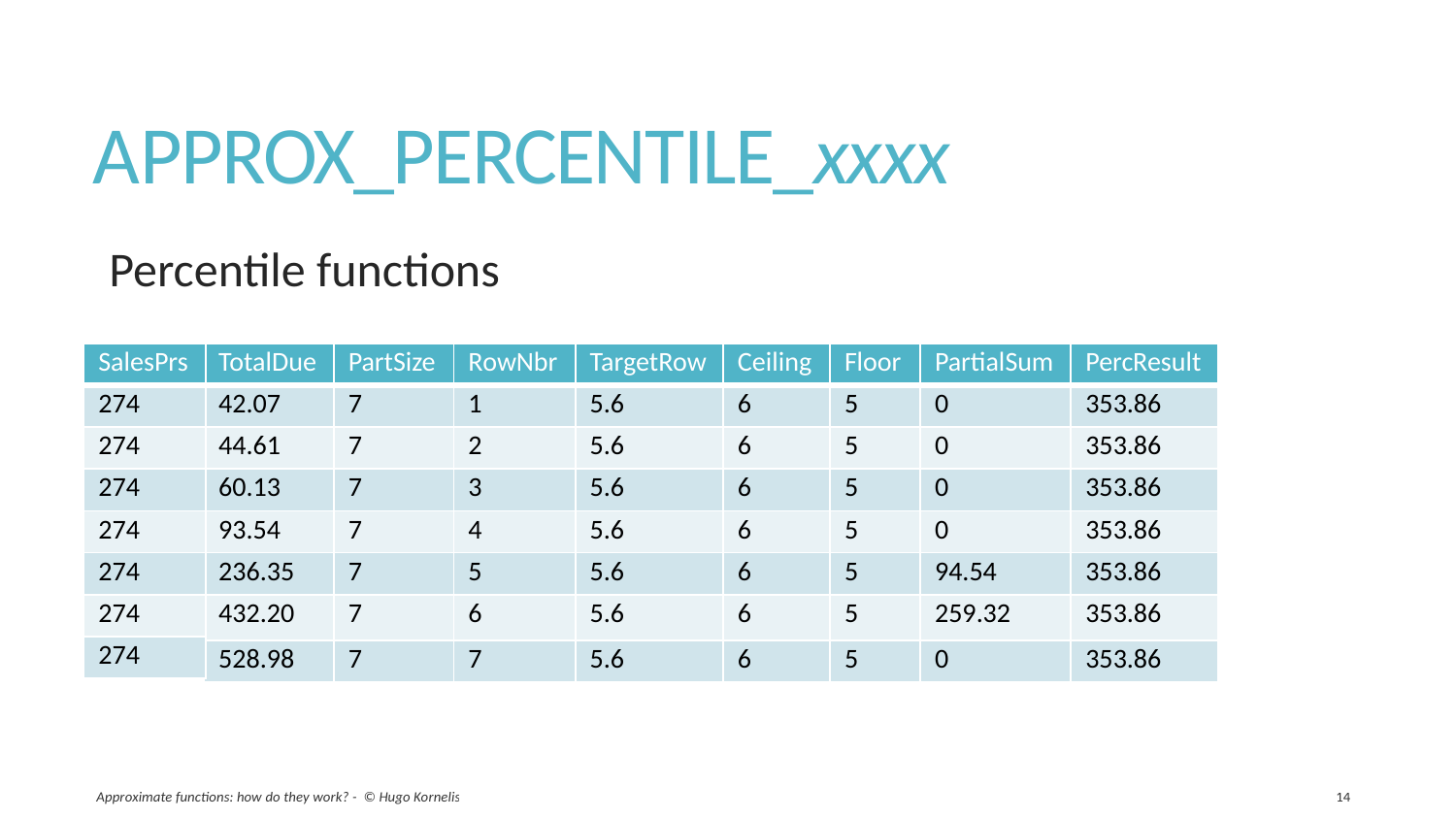

# APPROX_PERCENTILE_xxxx
Percentile functions

| SalesPrs |
| --- |
| 274 |
| 274 |
| 274 |
| 274 |
| 274 |
| 274 |
| 274 |
| TotalDue | PartSize | RowNbr | TargetRow |
| --- | --- | --- | --- |
| 42.07 | 7 | 1 | 5.6 |
| 44.61 | 7 | 2 | 5.6 |
| 60.13 | 7 | 3 | 5.6 |
| 93.54 | 7 | 4 | 5.6 |
| 236.35 | 7 | 5 | 5.6 |
| 432.20 | 7 | 6 | 5.6 |
| 528.98 | 7 | 7 | 5.6 |
| TotalDue | PartSize | RowNbr | TargetRow | Ceiling | Floor |
| --- | --- | --- | --- | --- | --- |
| 42.07 | 7 | 1 | 5.6 | 6 | 5 |
| 44.61 | 7 | 2 | 5.6 | 6 | 5 |
| 60.13 | 7 | 3 | 5.6 | 6 | 5 |
| 93.54 | 7 | 4 | 5.6 | 6 | 5 |
| 236.35 | 7 | 5 | 5.6 | 6 | 5 |
| 432.20 | 7 | 6 | 5.6 | 6 | 5 |
| 528.98 | 7 | 7 | 5.6 | 6 | 5 |
| TotalDue | PartSize | RowNbr | TargetRow | Ceiling | Floor | PartialSum |
| --- | --- | --- | --- | --- | --- | --- |
| 42.07 | 7 | 1 | 5.6 | 6 | 5 | 0 |
| 44.61 | 7 | 2 | 5.6 | 6 | 5 | 0 |
| 60.13 | 7 | 3 | 5.6 | 6 | 5 | 0 |
| 93.54 | 7 | 4 | 5.6 | 6 | 5 | 0 |
| 236.35 | 7 | 5 | 5.6 | 6 | 5 |  |
| 432.20 | 7 | 6 | 5.6 | 6 | 5 |  |
| 528.98 | 7 | 7 | 5.6 | 6 | 5 | 0 |
| TotalDue | PartSize | RowNbr | TargetRow | Ceiling | Floor | PartialSum |
| --- | --- | --- | --- | --- | --- | --- |
| 42.07 | 7 | 1 | 5.6 | 6 | 5 | 0 |
| 44.61 | 7 | 2 | 5.6 | 6 | 5 | 0 |
| 60.13 | 7 | 3 | 5.6 | 6 | 5 | 0 |
| 93.54 | 7 | 4 | 5.6 | 6 | 5 | 0 |
| 236.35 | 7 | 5 | 5.6 | 6 | 5 | 94.54 |
| 432.20 | 7 | 6 | 5.6 | 6 | 5 |  |
| 528.98 | 7 | 7 | 5.6 | 6 | 5 | 0 |
| TotalDue | PartSize | RowNbr | TargetRow | Ceiling | Floor | PartialSum |
| --- | --- | --- | --- | --- | --- | --- |
| 42.07 | 7 | 1 | 5.6 | 6 | 5 | 0 |
| 44.61 | 7 | 2 | 5.6 | 6 | 5 | 0 |
| 60.13 | 7 | 3 | 5.6 | 6 | 5 | 0 |
| 93.54 | 7 | 4 | 5.6 | 6 | 5 | 0 |
| 236.35 | 7 | 5 | 5.6 | 6 | 5 | 94.54 |
| 432.20 | 7 | 6 | 5.6 | 6 | 5 | 259.32 |
| 528.98 | 7 | 7 | 5.6 | 6 | 5 | 0 |
| TotalDue | PartSize | RowNbr | TargetRow | Ceiling | Floor | PartialSum | PercResult |
| --- | --- | --- | --- | --- | --- | --- | --- |
| 42.07 | 7 | 1 | 5.6 | 6 | 5 | 0 | 353.86 |
| 44.61 | 7 | 2 | 5.6 | 6 | 5 | 0 | 353.86 |
| 60.13 | 7 | 3 | 5.6 | 6 | 5 | 0 | 353.86 |
| 93.54 | 7 | 4 | 5.6 | 6 | 5 | 0 | 353.86 |
| 236.35 | 7 | 5 | 5.6 | 6 | 5 | 94.54 | 353.86 |
| 432.20 | 7 | 6 | 5.6 | 6 | 5 | 259.32 | 353.86 |
| 528.98 | 7 | 7 | 5.6 | 6 | 5 | 0 | 353.86 |
Approximate functions: how do they work? -  © Hugo Kornelis
14